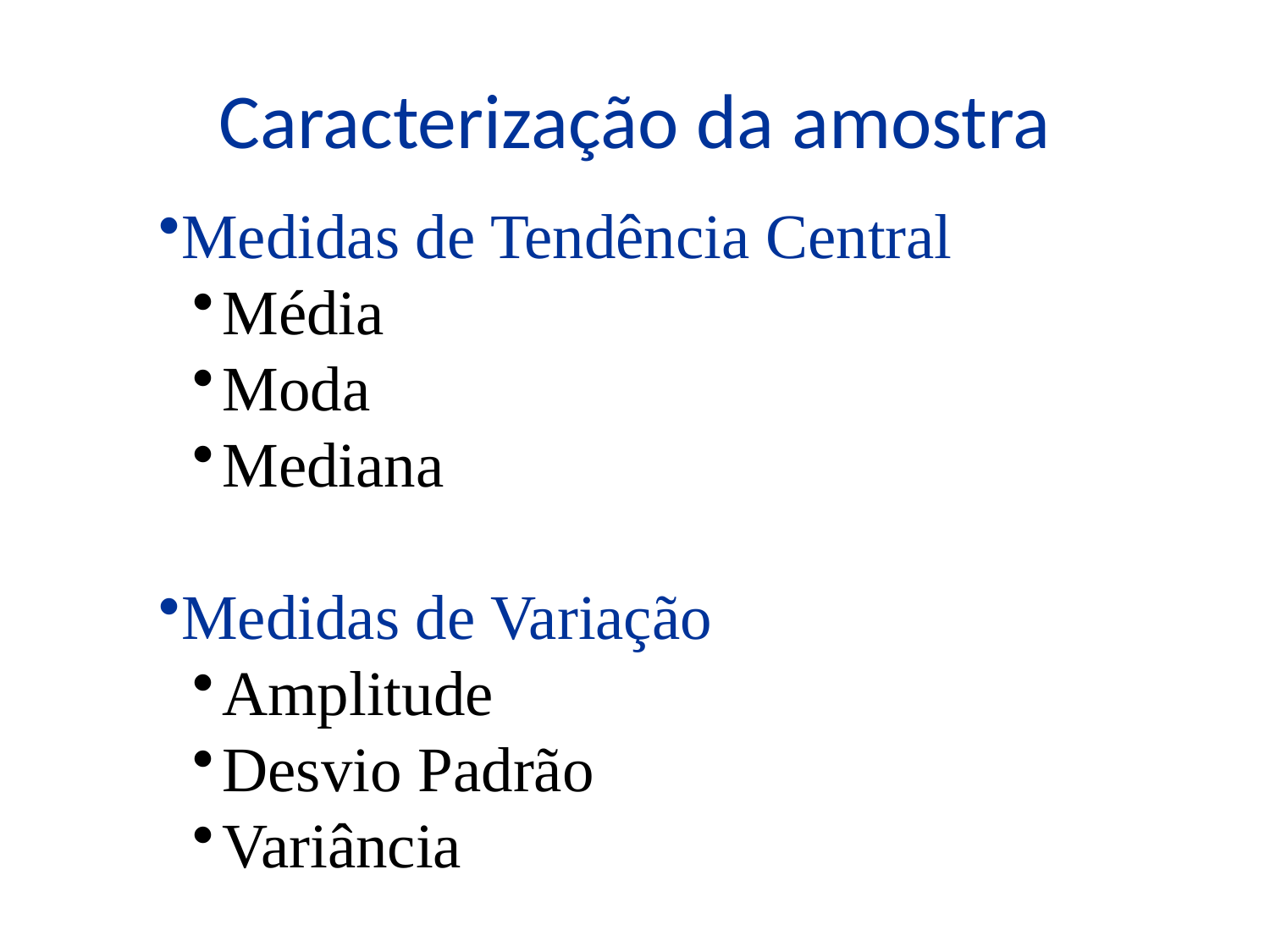

# Caracterização da amostra
Medidas de Tendência Central
Média
Moda
Mediana

Medidas de Variação
Amplitude
Desvio Padrão
Variância